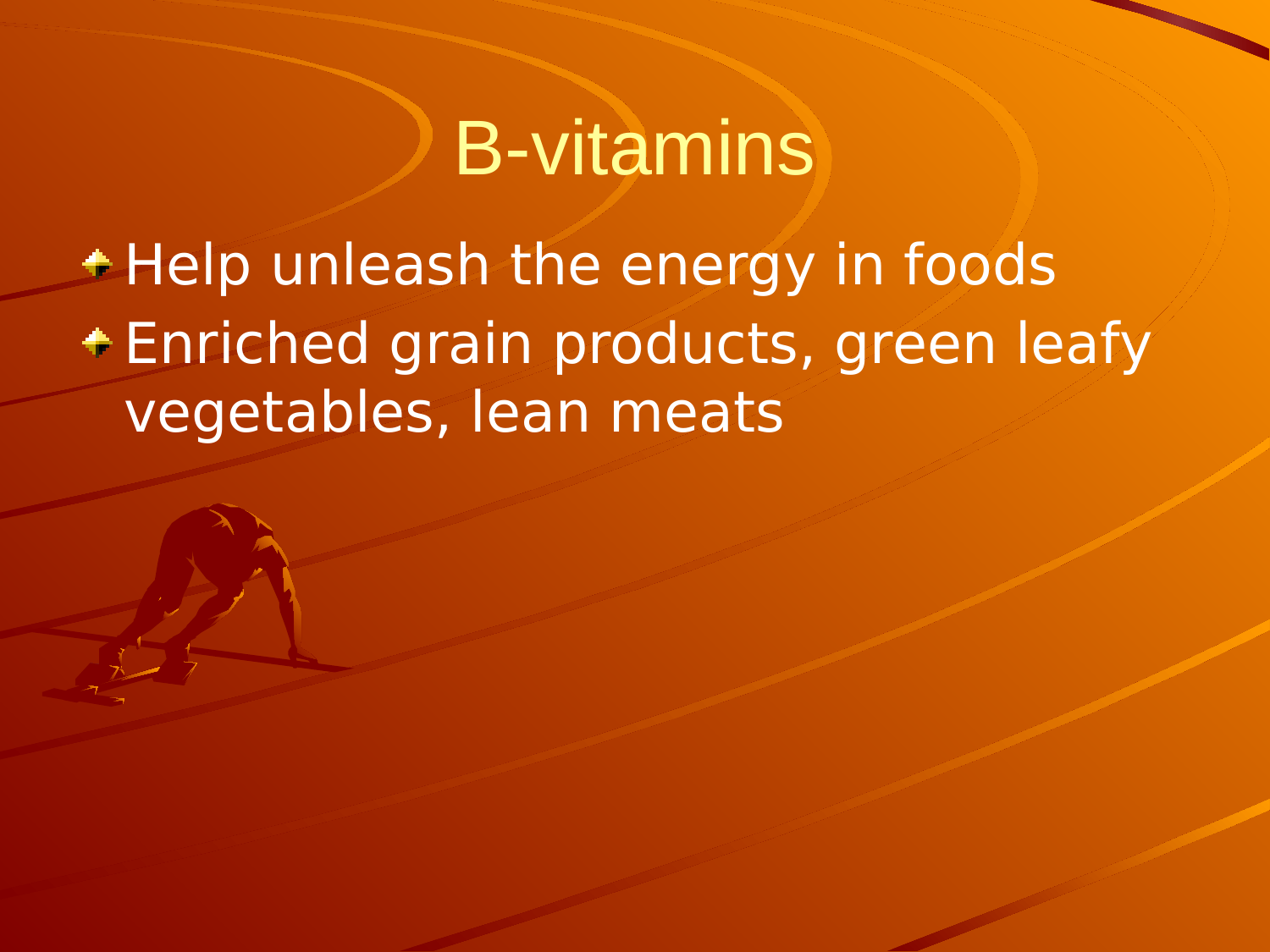

# B-vitamins
Help unleash the energy in foods
Enriched grain products, green leafy vegetables, lean meats